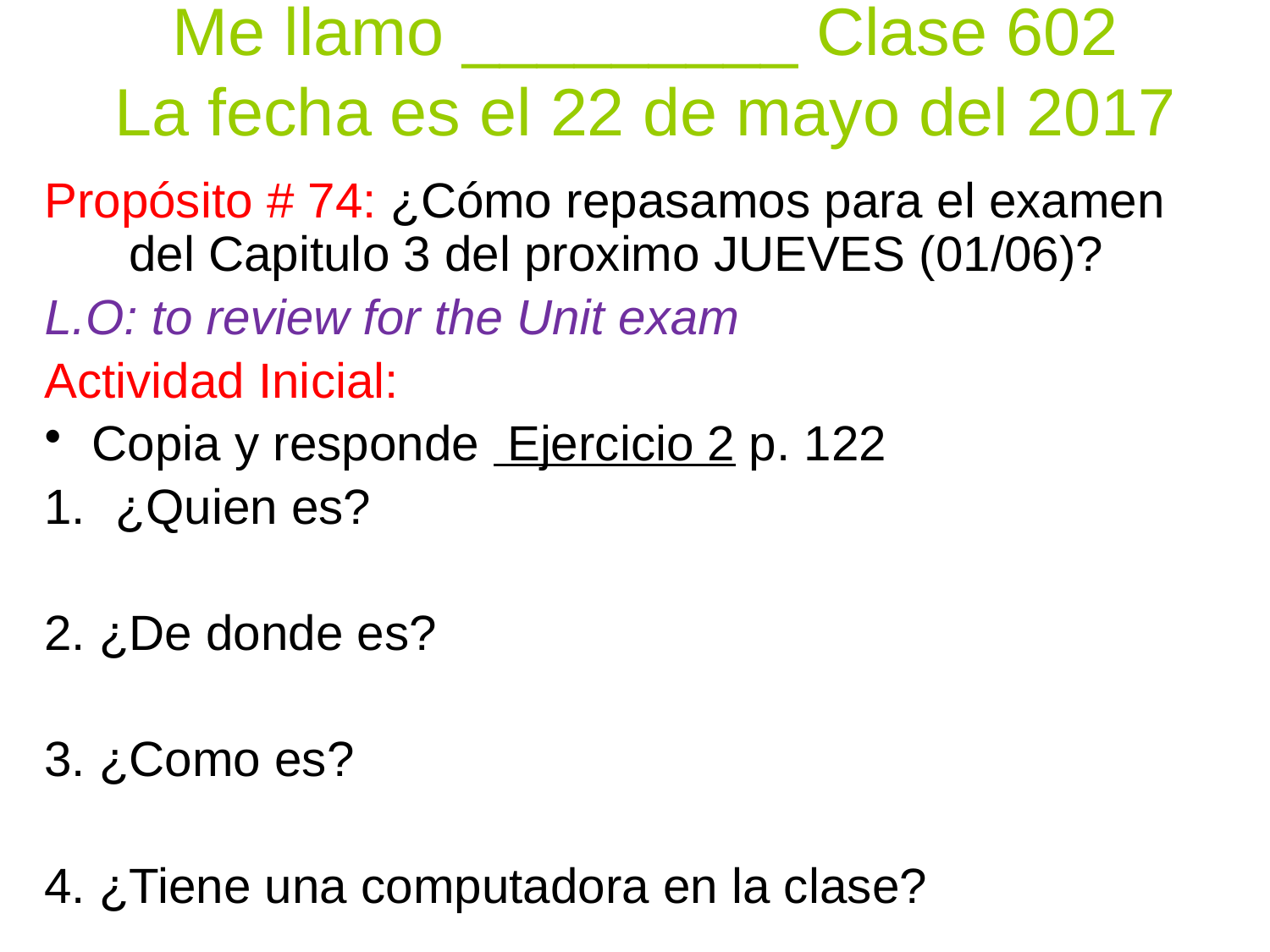

# Me llamo _________ Clase 602 La fecha es el 22 de mayo del 2017
Propósito # 74: ¿Cómo repasamos para el examen del Capitulo 3 del proximo JUEVES (01/06)?
L.O: to review for the Unit exam
Actividad Inicial:
Copia y responde  Ejercicio 2 p. 122
¿Quien es?

2. ¿De donde es?

3. ¿Como es?

4. ¿Tiene una computadora en la clase?